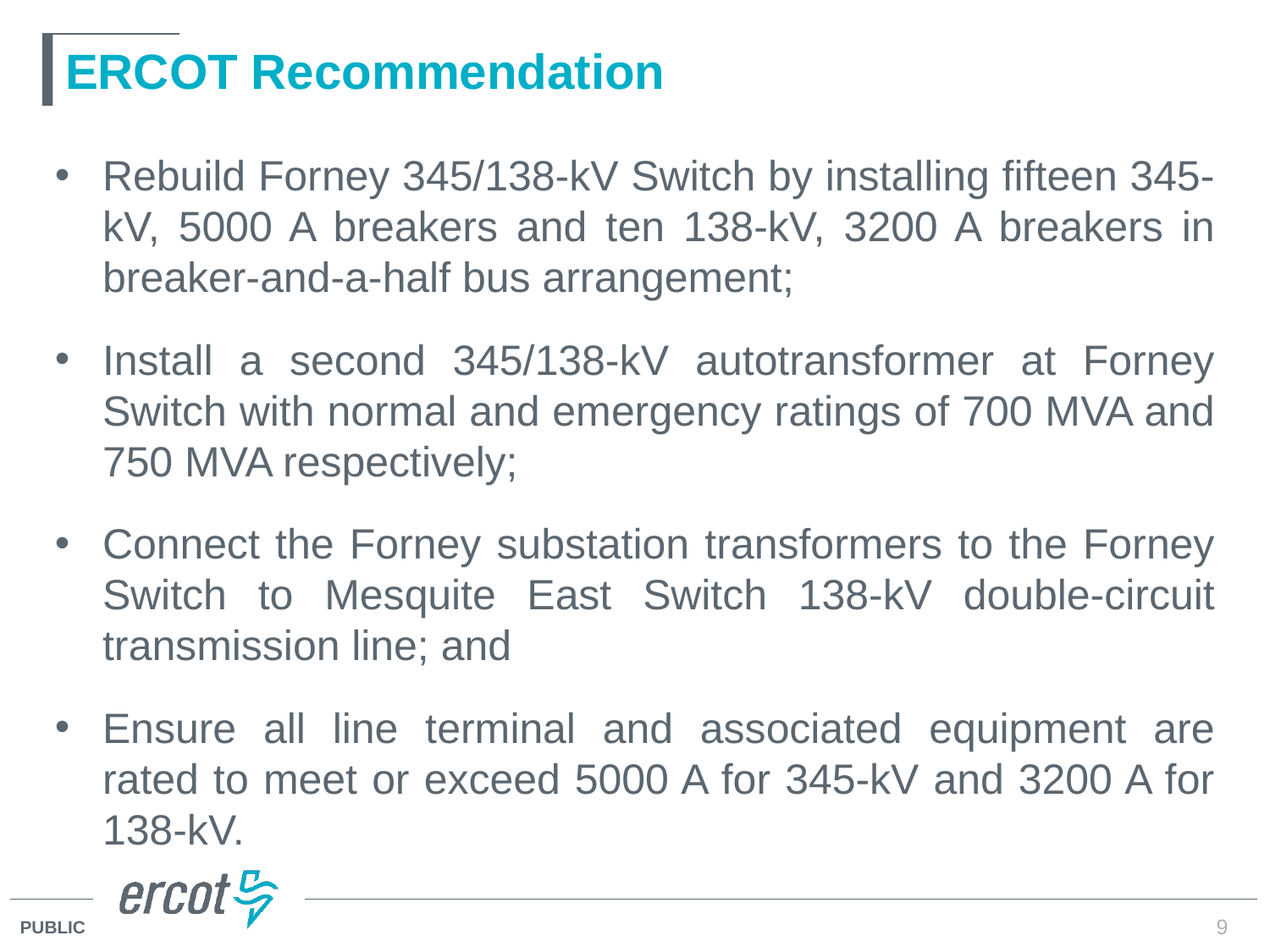

# ERCOT Recommendation
Rebuild Forney 345/138-kV Switch by installing fifteen 345-kV, 5000 A breakers and ten 138-kV, 3200 A breakers in breaker-and-a-half bus arrangement;
Install a second 345/138-kV autotransformer at Forney Switch with normal and emergency ratings of 700 MVA and 750 MVA respectively;
Connect the Forney substation transformers to the Forney Switch to Mesquite East Switch 138-kV double-circuit transmission line; and
Ensure all line terminal and associated equipment are rated to meet or exceed 5000 A for 345-kV and 3200 A for 138-kV.
9